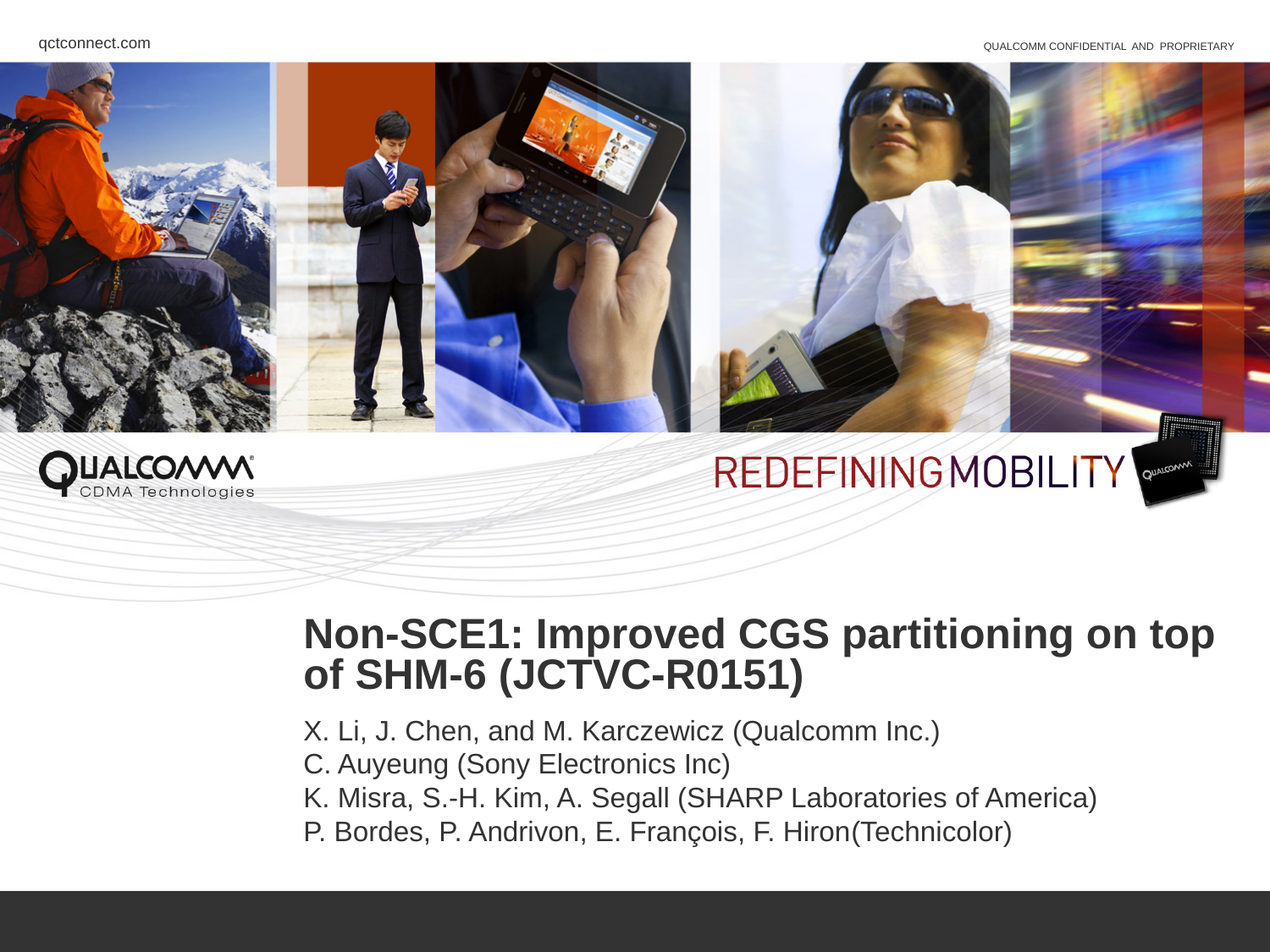

# Non-SCE1: Improved CGS partitioning on top of SHM-6 (JCTVC-R0151)
X. Li, J. Chen, and M. Karczewicz (Qualcomm Inc.)
C. Auyeung (Sony Electronics Inc)
K. Misra, S.-H. Kim, A. Segall (SHARP Laboratories of America)
P. Bordes, P. Andrivon, E. François, F. Hiron(Technicolor)